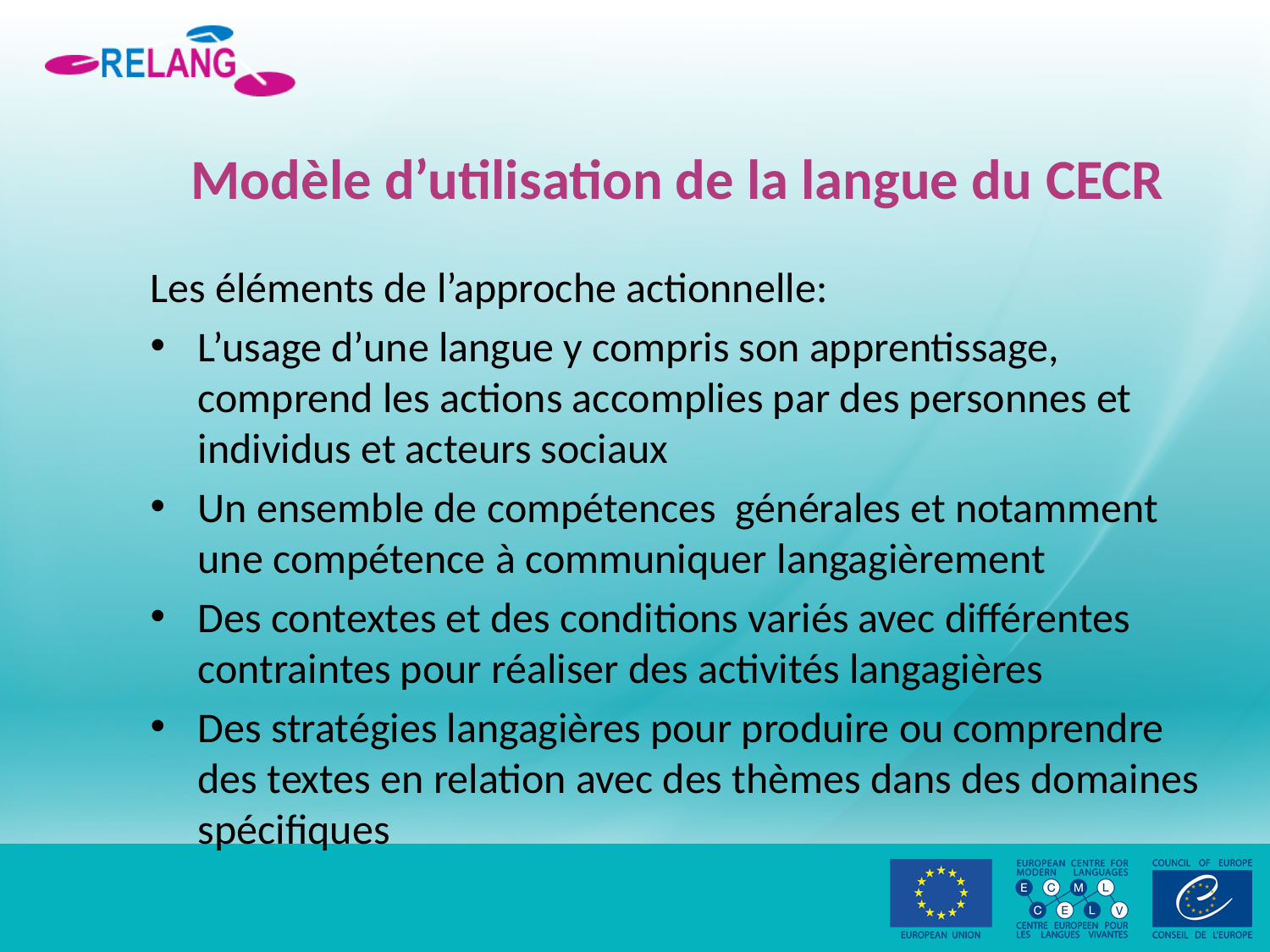

# Modèle d’utilisation de la langue du CECR
Les éléments de l’approche actionnelle:
L’usage d’une langue y compris son apprentissage, comprend les actions accomplies par des personnes et individus et acteurs sociaux
Un ensemble de compétences  générales et notamment une compétence à communiquer langagièrement
Des contextes et des conditions variés avec différentes contraintes pour réaliser des activités langagières
Des stratégies langagières pour produire ou comprendre des textes en relation avec des thèmes dans des domaines spécifiques